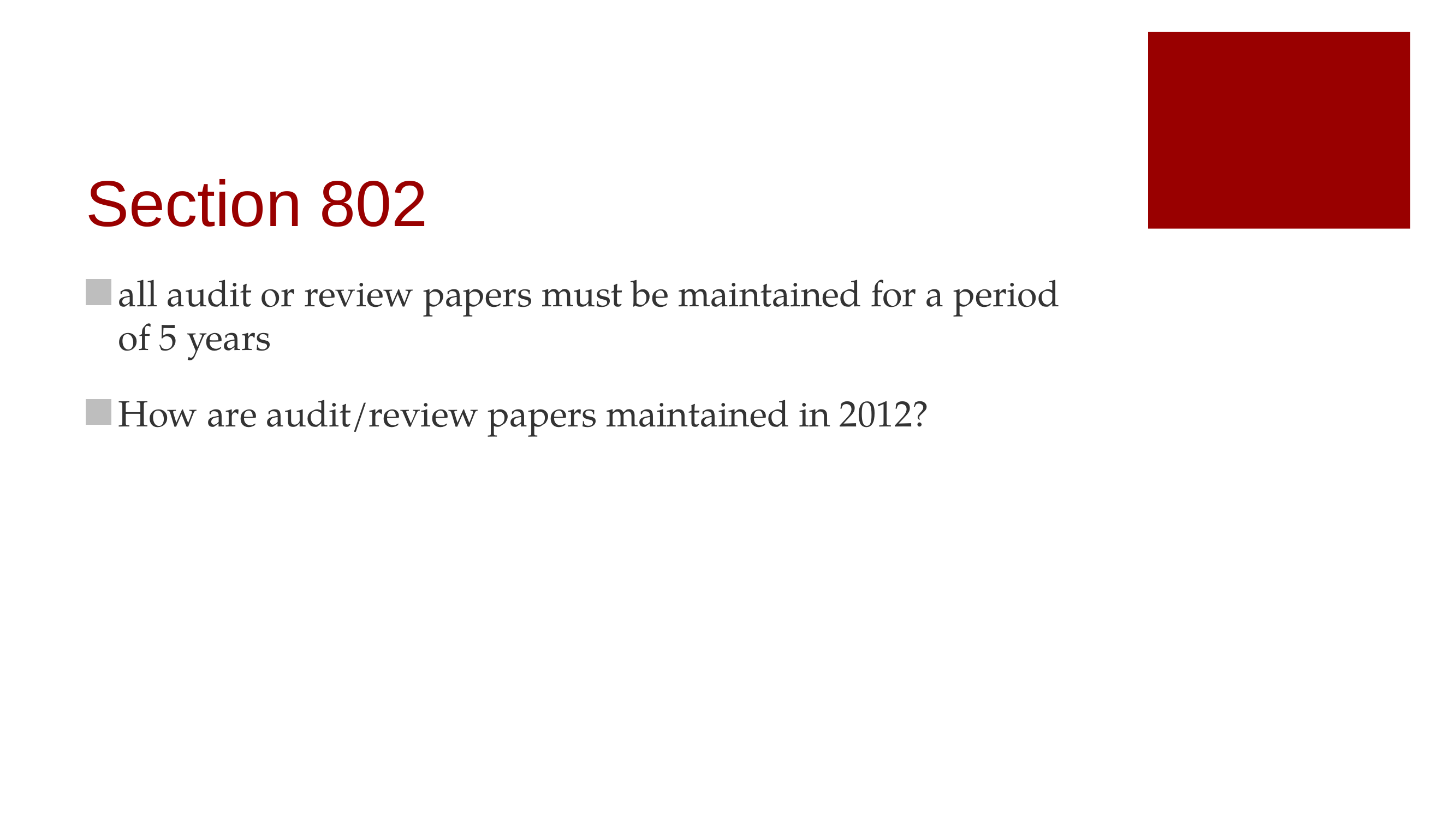

# Section 802
all audit or review papers must be maintained for a period of 5 years
How are audit/review papers maintained in 2012?